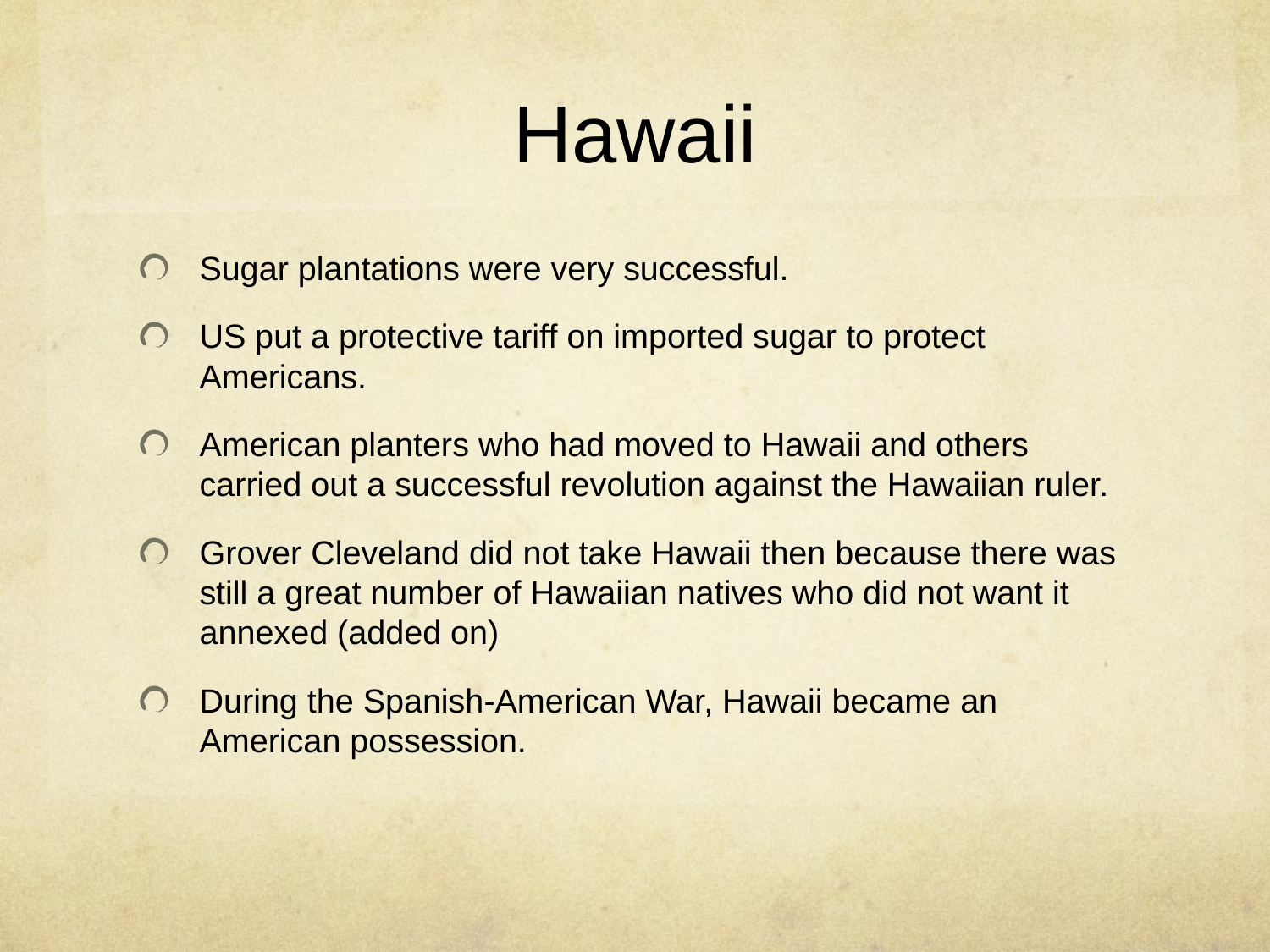

# Hawaii
Sugar plantations were very successful.
US put a protective tariff on imported sugar to protect Americans.
American planters who had moved to Hawaii and others carried out a successful revolution against the Hawaiian ruler.
Grover Cleveland did not take Hawaii then because there was still a great number of Hawaiian natives who did not want it annexed (added on)
During the Spanish-American War, Hawaii became an American possession.